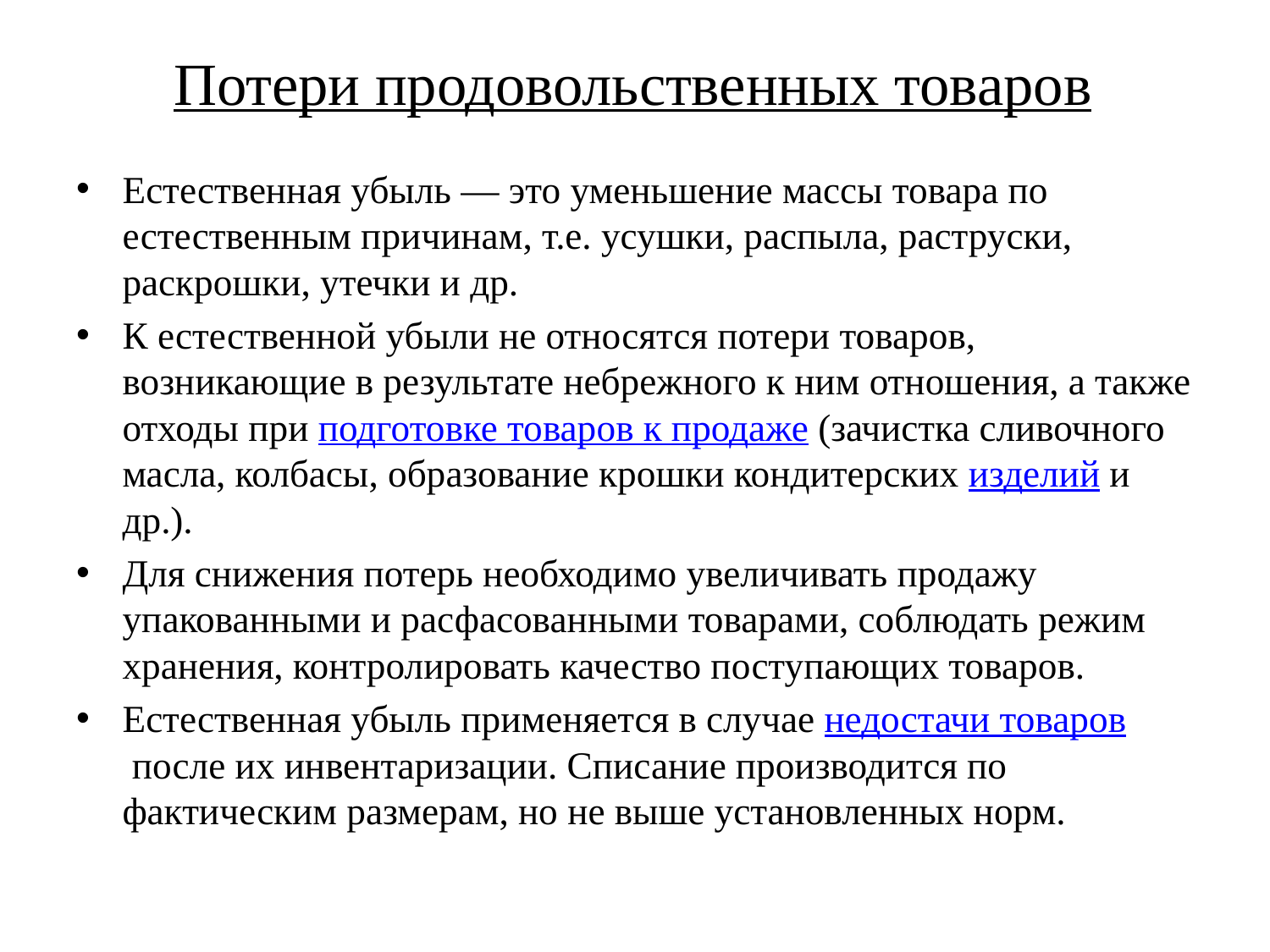

# Потери продовольственных товаров
Естественная убыль — это уменьшение массы товара по естественным причинам, т.е. усушки, распыла, раструски, раскрошки, утечки и др.
К естественной убыли не относятся потери товаров, возникающие в результате небрежного к ним отношения, а также отходы при подготовке товаров к продаже (зачистка сливочного масла, колбасы, образование крошки кондитерских изделий и др.).
Для снижения потерь необходимо увеличивать продажу упакованными и расфасованными товарами, соблюдать режим хранения, контролировать качество поступающих товаров.
Естественная убыль применяется в случае недостачи товаров после их инвентаризации. Списание производится по фактическим размерам, но не выше установленных норм.